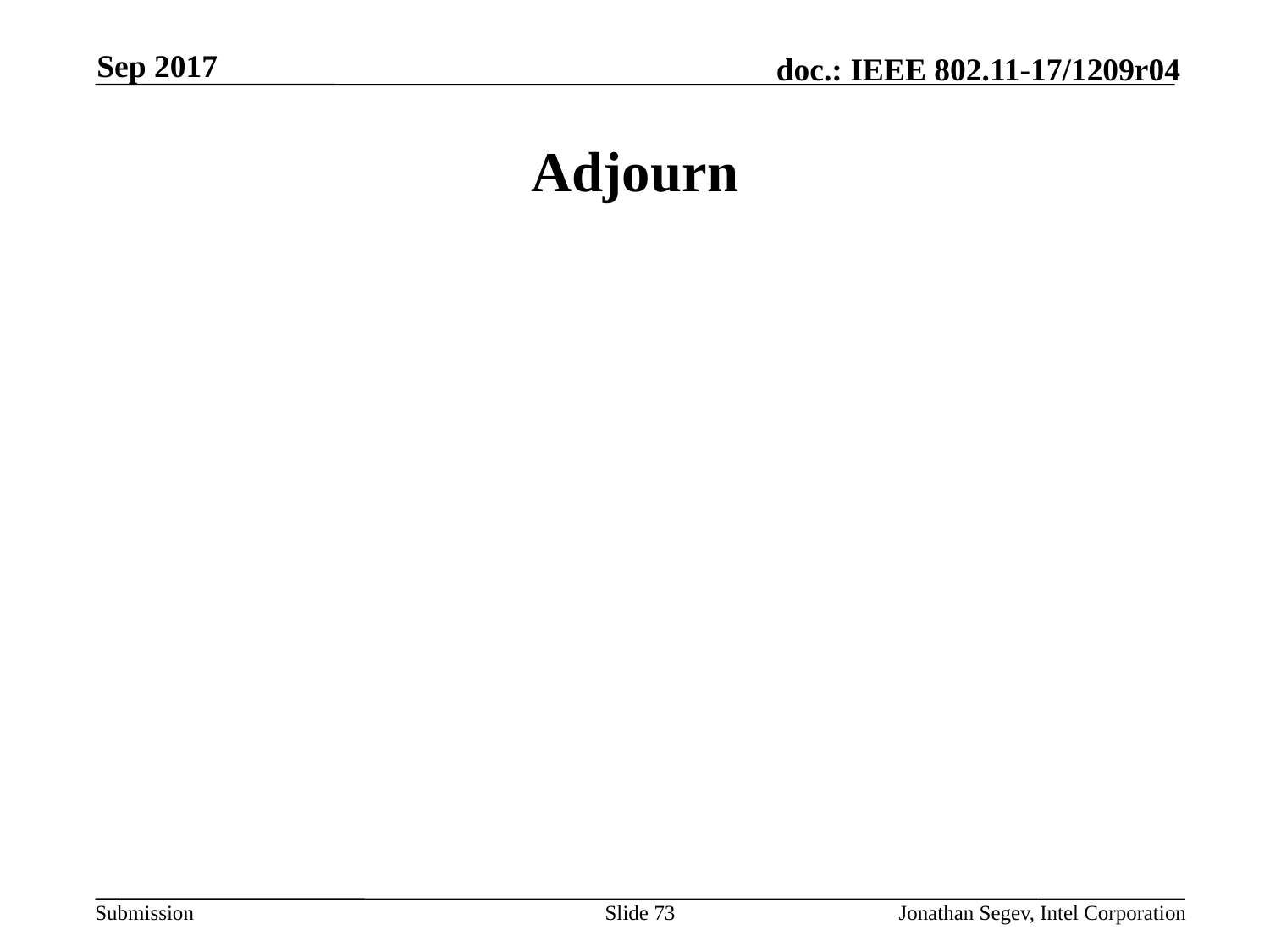

Sep 2017
# Adjourn

Slide 73
Jonathan Segev, Intel Corporation